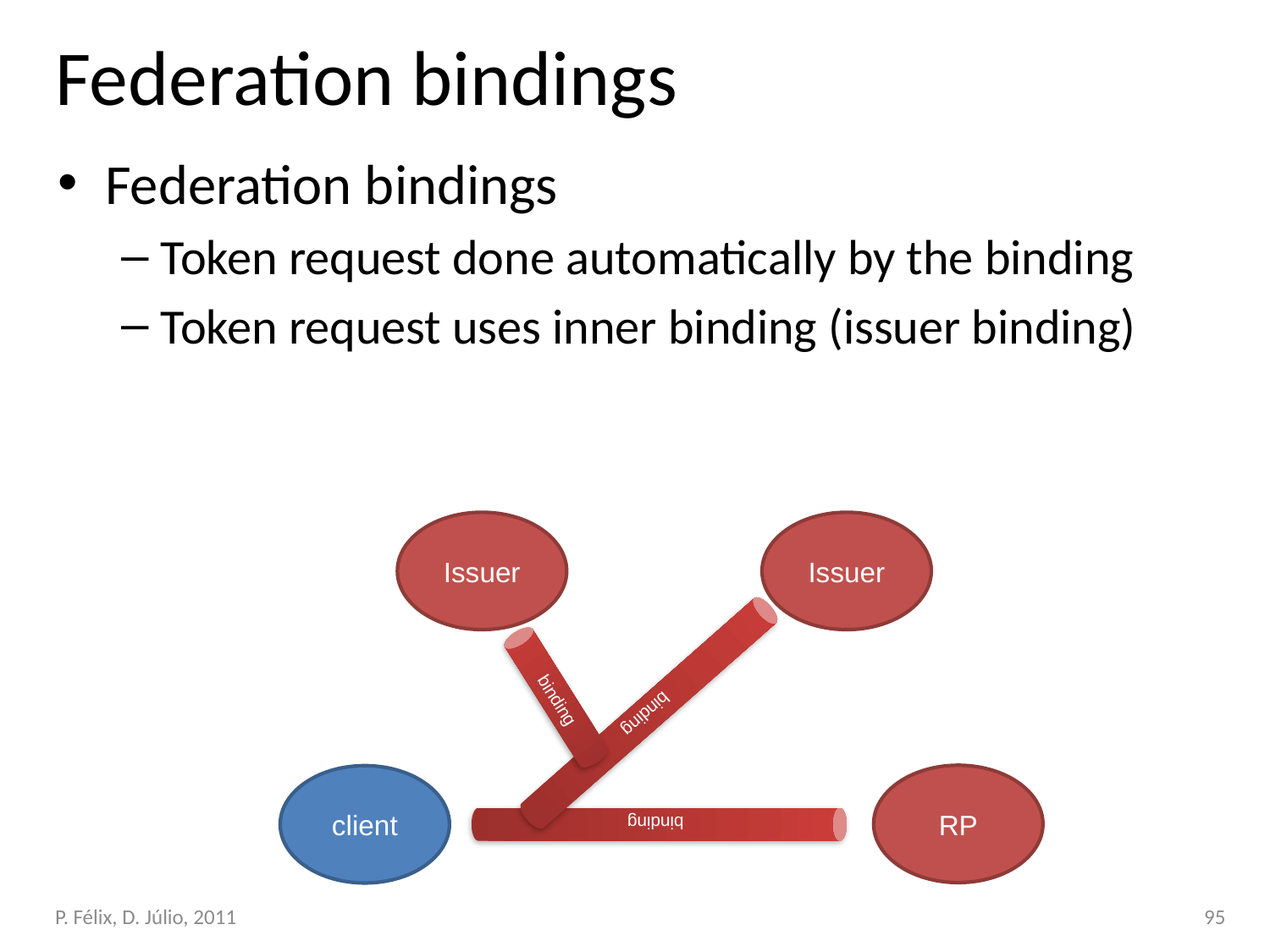

# Federation bindings
Federation bindings
Token request done automatically by the binding
Token request uses inner binding (issuer binding)
Issuer
Issuer
binding
binding
binding
RP
client
P. Félix, D. Júlio, 2011
95